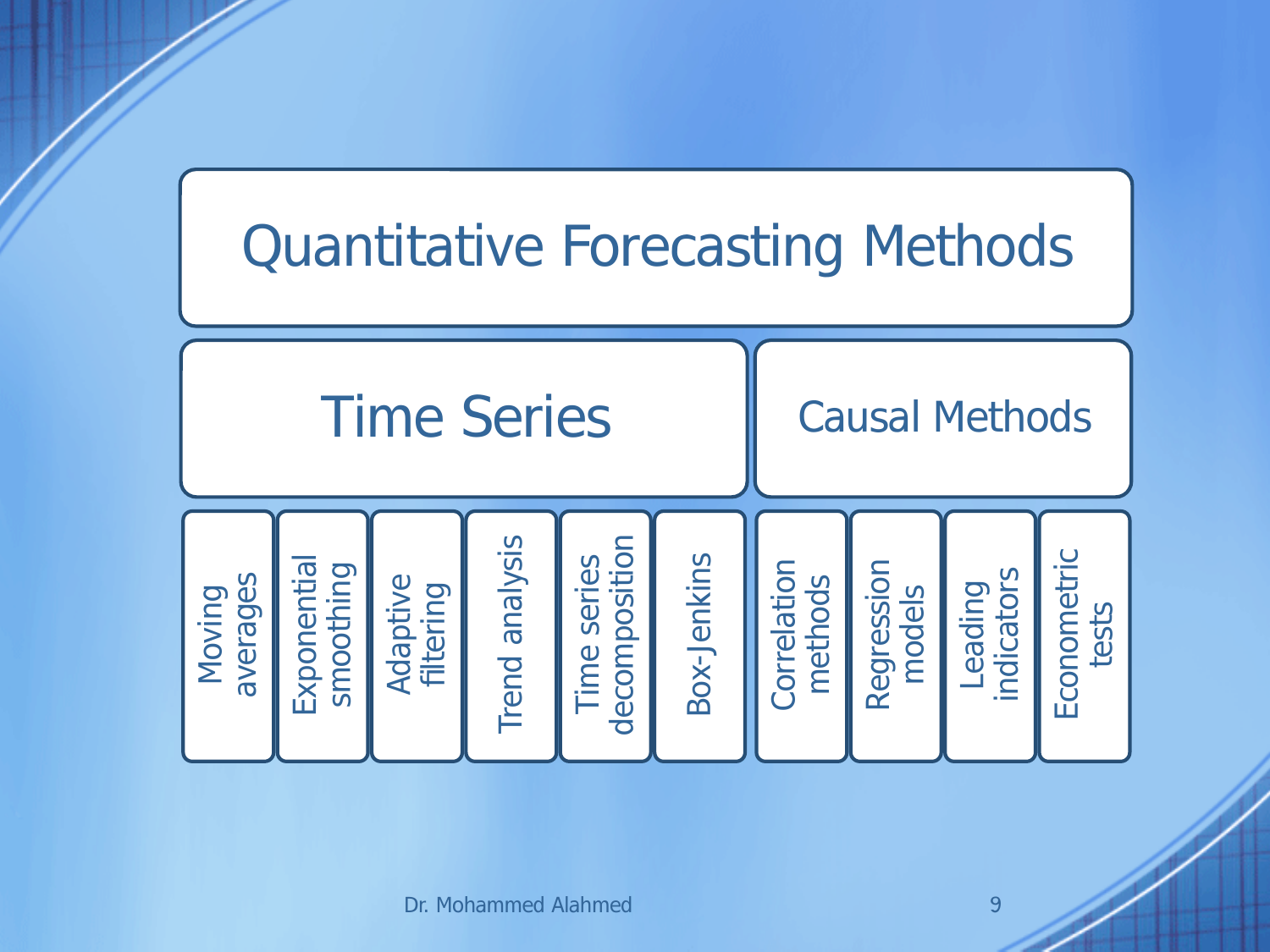

Quantitative Forecasting Methods
Time Series
Moving averages
Exponential smoothing
Adaptive filtering
Trend analysis
Time series decomposition
Box-Jenkins
Causal Methods
Correlation methods
Regression models
Leading indicators
Econometric tests
Dr. Mohammed Alahmed
9